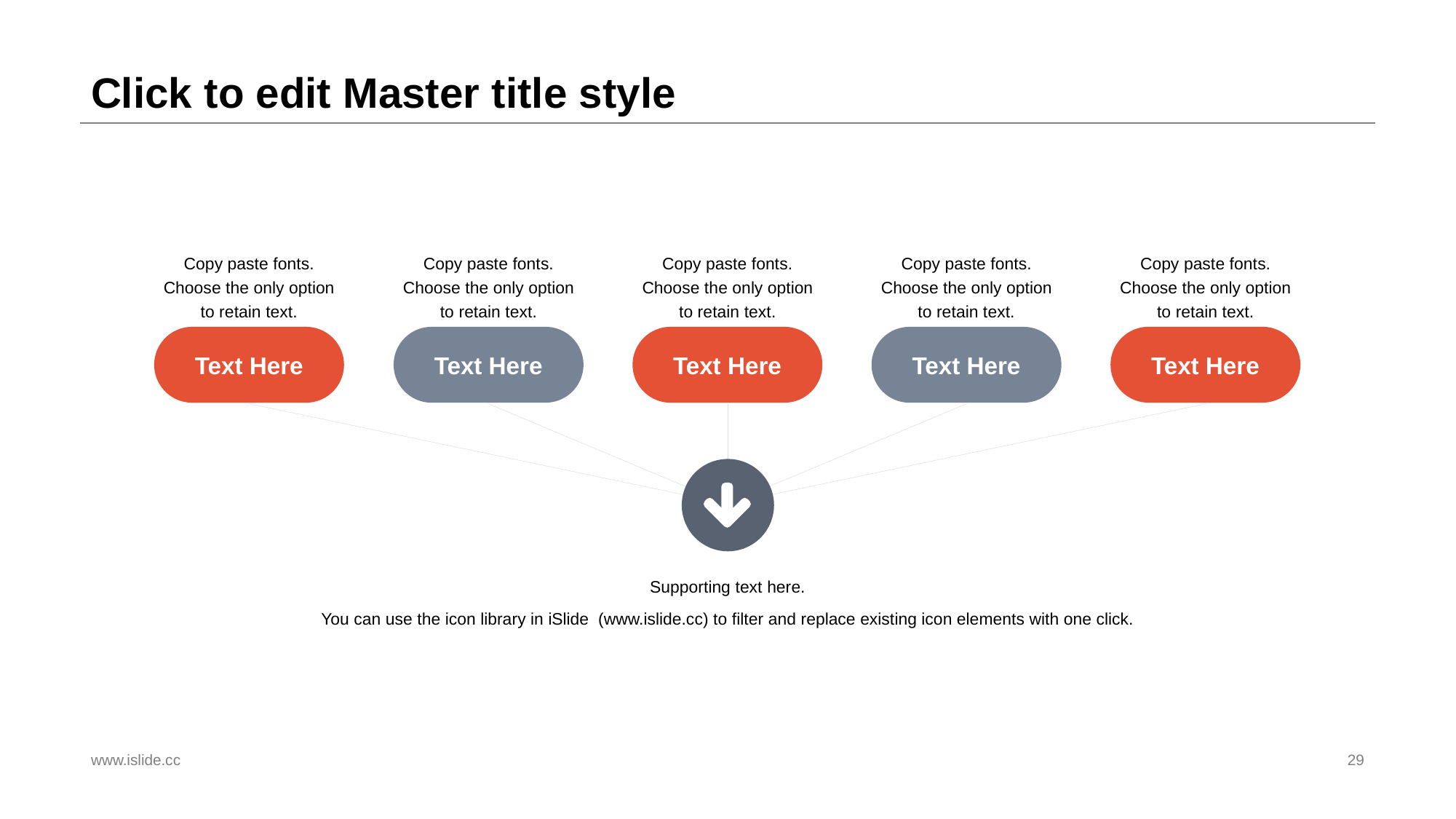

# Click to edit Master title style
Copy paste fonts. Choose the only option to retain text.
Copy paste fonts. Choose the only option to retain text.
Copy paste fonts. Choose the only option to retain text.
Copy paste fonts. Choose the only option to retain text.
Copy paste fonts. Choose the only option to retain text.
Text Here
Text Here
Text Here
Text Here
Text Here

Supporting text here.
You can use the icon library in iSlide  (www.islide.cc) to filter and replace existing icon elements with one click.
www.islide.cc
29